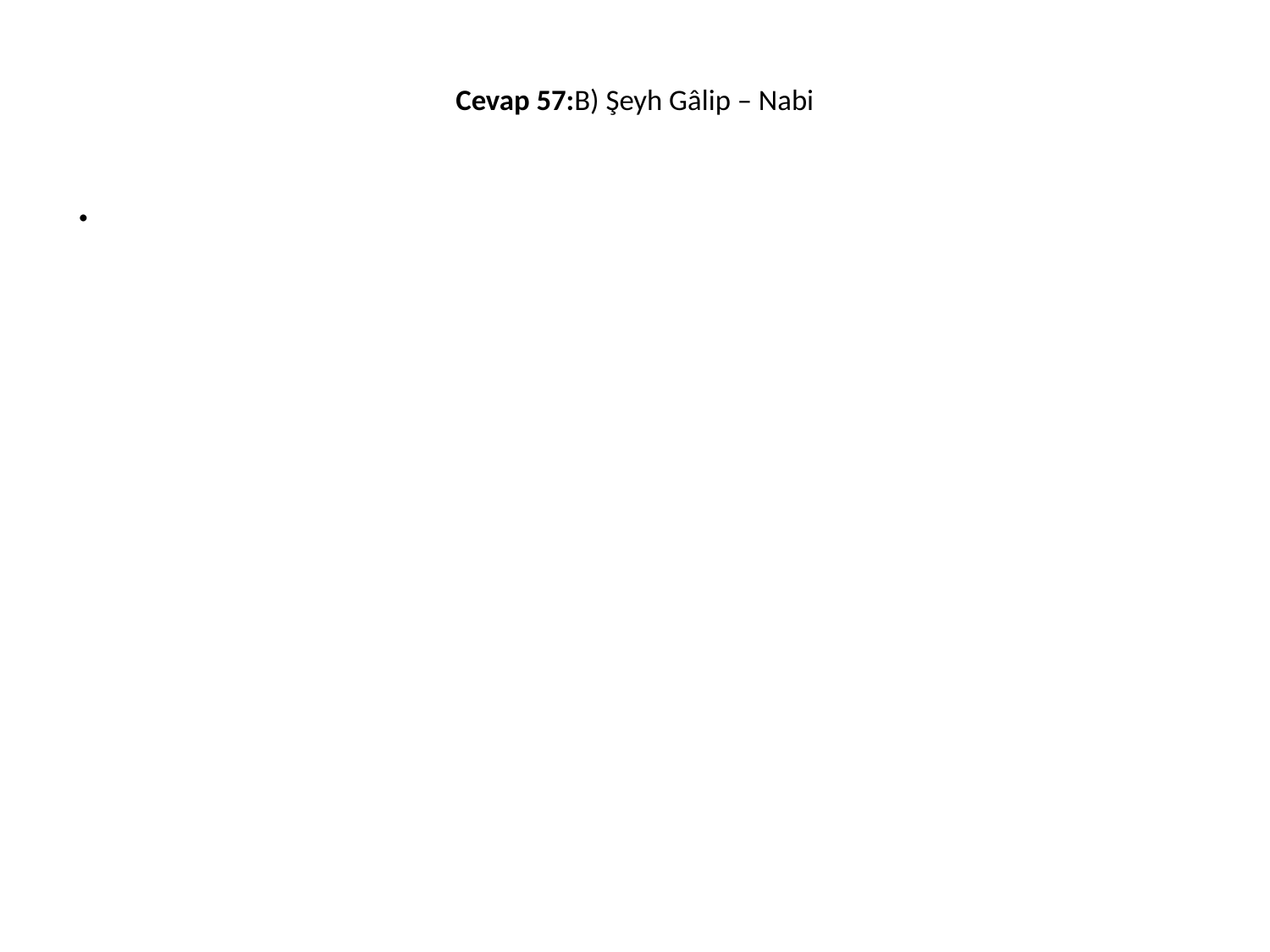

# Cevap 57:B) Şeyh Gâlip – Nabi
.